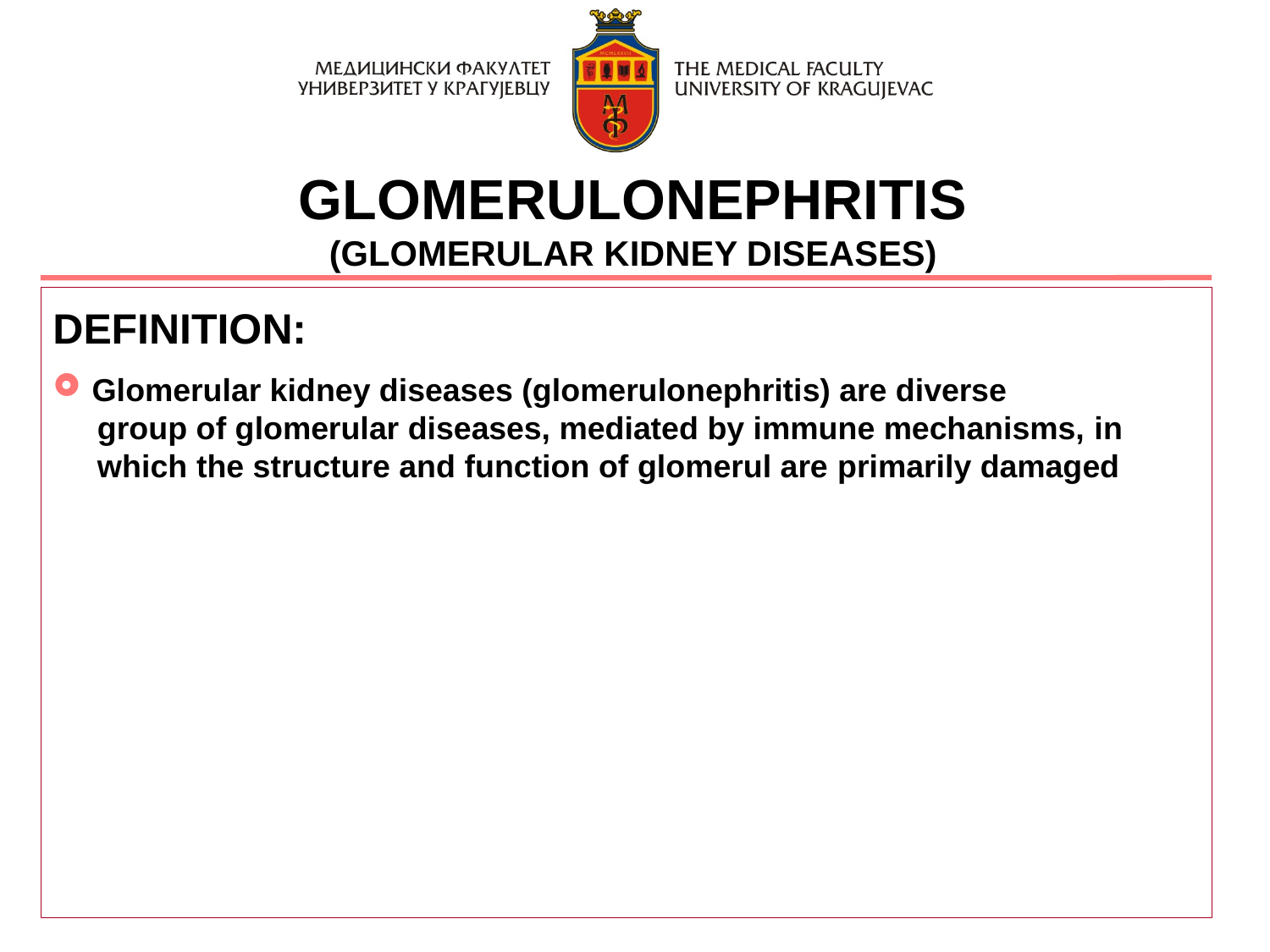

GLOMERULONEPHRITIS
(GLOMERULAR KIDNEY DISEASES)

DEFINITION:

 Glomerular kidney diseases (glomerulonephritis) are diverse
     group of glomerular diseases, mediated by immune mechanisms, in
     which the structure and function of glomerul are primarily damaged